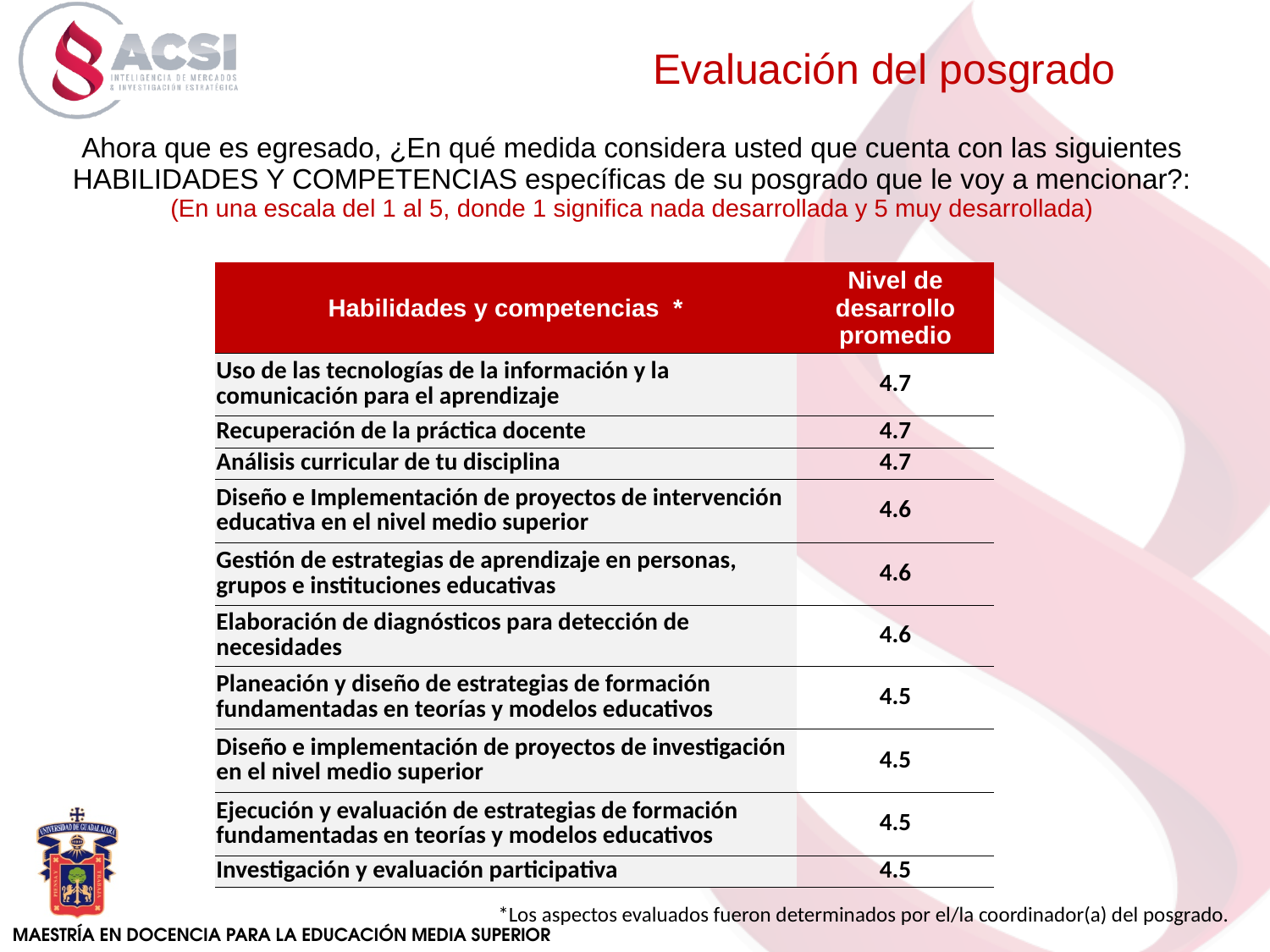

Evaluación del posgrado
Ahora que es egresado, ¿En qué medida considera usted que cuenta con las siguientes HABILIDADES Y COMPETENCIAS específicas de su posgrado que le voy a mencionar?:
(En una escala del 1 al 5, donde 1 significa nada desarrollada y 5 muy desarrollada)
| Habilidades y competencias \* | Nivel de desarrollo promedio |
| --- | --- |
| Uso de las tecnologías de la información y la comunicación para el aprendizaje | 4.7 |
| Recuperación de la práctica docente | 4.7 |
| Análisis curricular de tu disciplina | 4.7 |
| Diseño e Implementación de proyectos de intervención educativa en el nivel medio superior | 4.6 |
| Gestión de estrategias de aprendizaje en personas, grupos e instituciones educativas | 4.6 |
| Elaboración de diagnósticos para detección de necesidades | 4.6 |
| Planeación y diseño de estrategias de formación fundamentadas en teorías y modelos educativos | 4.5 |
| Diseño e implementación de proyectos de investigación en el nivel medio superior | 4.5 |
| Ejecución y evaluación de estrategias de formación fundamentadas en teorías y modelos educativos | 4.5 |
| Investigación y evaluación participativa | 4.5 |
*Los aspectos evaluados fueron determinados por el/la coordinador(a) del posgrado.